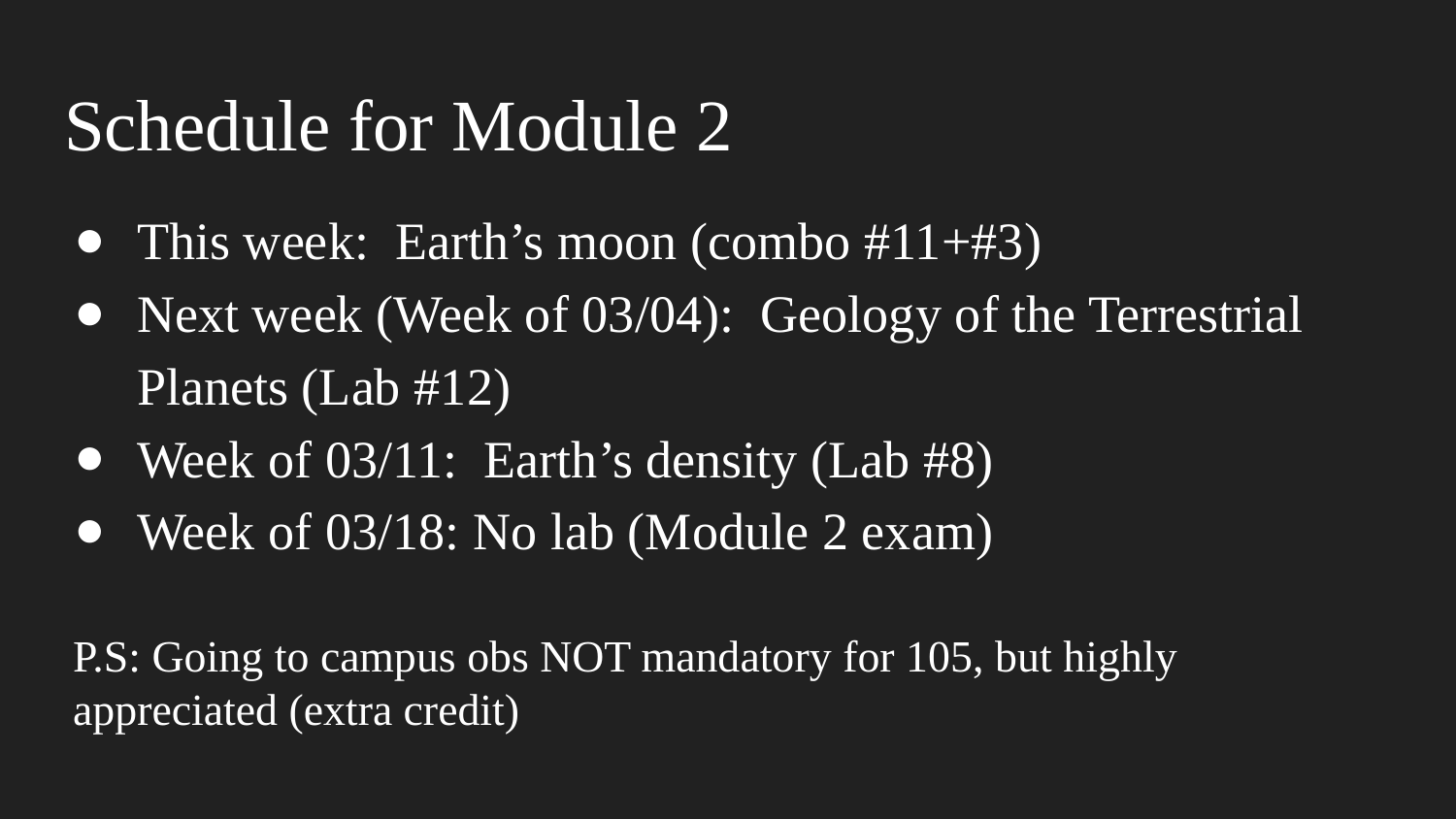

# Schedule for Module 2
This week:  Earth’s moon (combo #11+#3)
Next week (Week of 03/04):  Geology of the Terrestrial Planets (Lab #12)
Week of 03/11:  Earth’s density (Lab #8)
Week of 03/18: No lab (Module 2 exam)
P.S: Going to campus obs NOT mandatory for 105, but highly appreciated (extra credit)